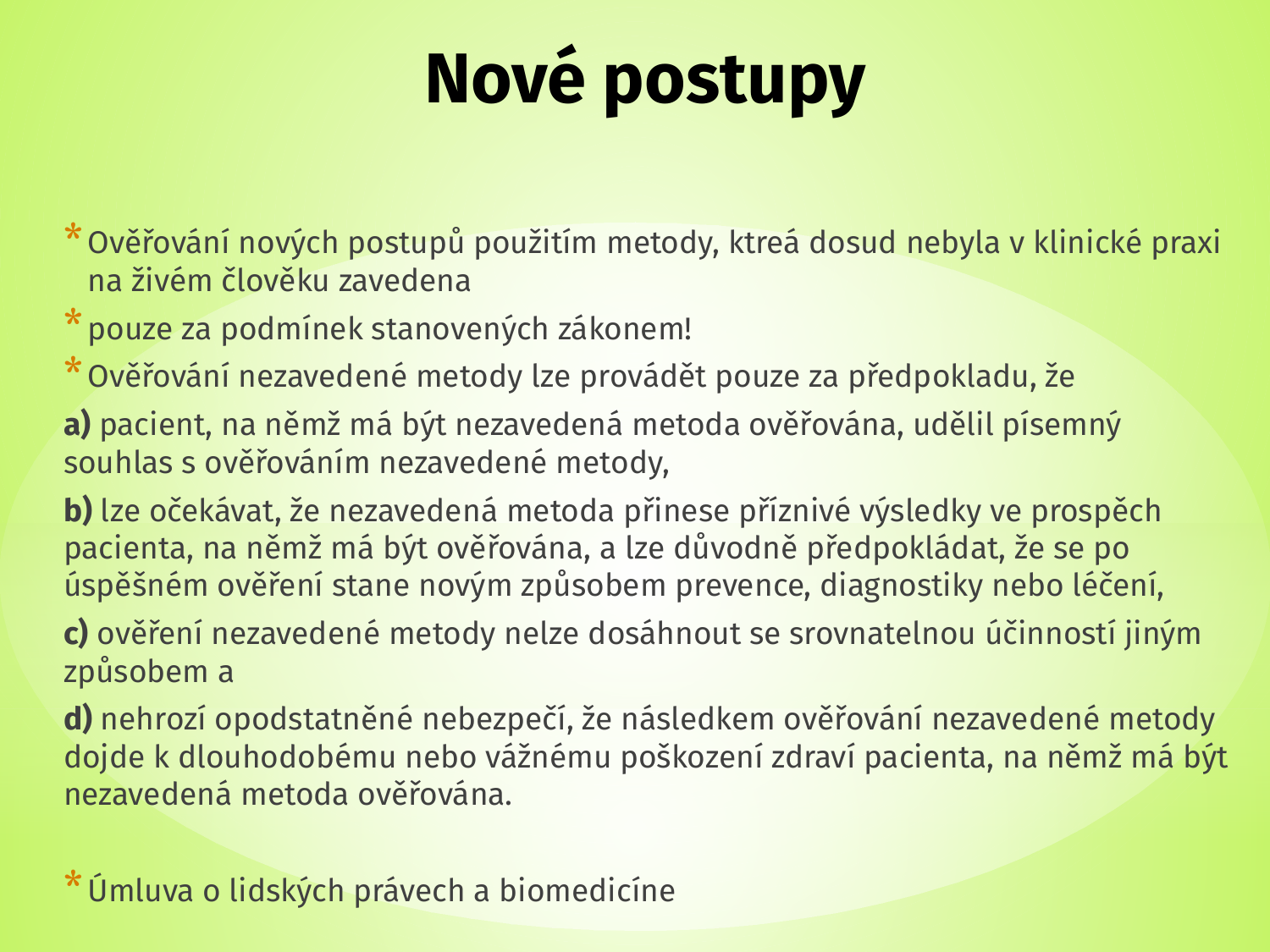

# Nové postupy
Ověřování nových postupů použitím metody, ktreá dosud nebyla v klinické praxi na živém člověku zavedena
pouze za podmínek stanovených zákonem!
Ověřování nezavedené metody lze provádět pouze za předpokladu, že
a) pacient, na němž má být nezavedená metoda ověřována, udělil písemný souhlas s ověřováním nezavedené metody,
b) lze očekávat, že nezavedená metoda přinese příznivé výsledky ve prospěch pacienta, na němž má být ověřována, a lze důvodně předpokládat, že se po úspěšném ověření stane novým způsobem prevence, diagnostiky nebo léčení,
c) ověření nezavedené metody nelze dosáhnout se srovnatelnou účinností jiným způsobem a
d) nehrozí opodstatněné nebezpečí, že následkem ověřování nezavedené metody dojde k dlouhodobému nebo vážnému poškození zdraví pacienta, na němž má být nezavedená metoda ověřována.

Úmluva o lidských právech a biomedicíne